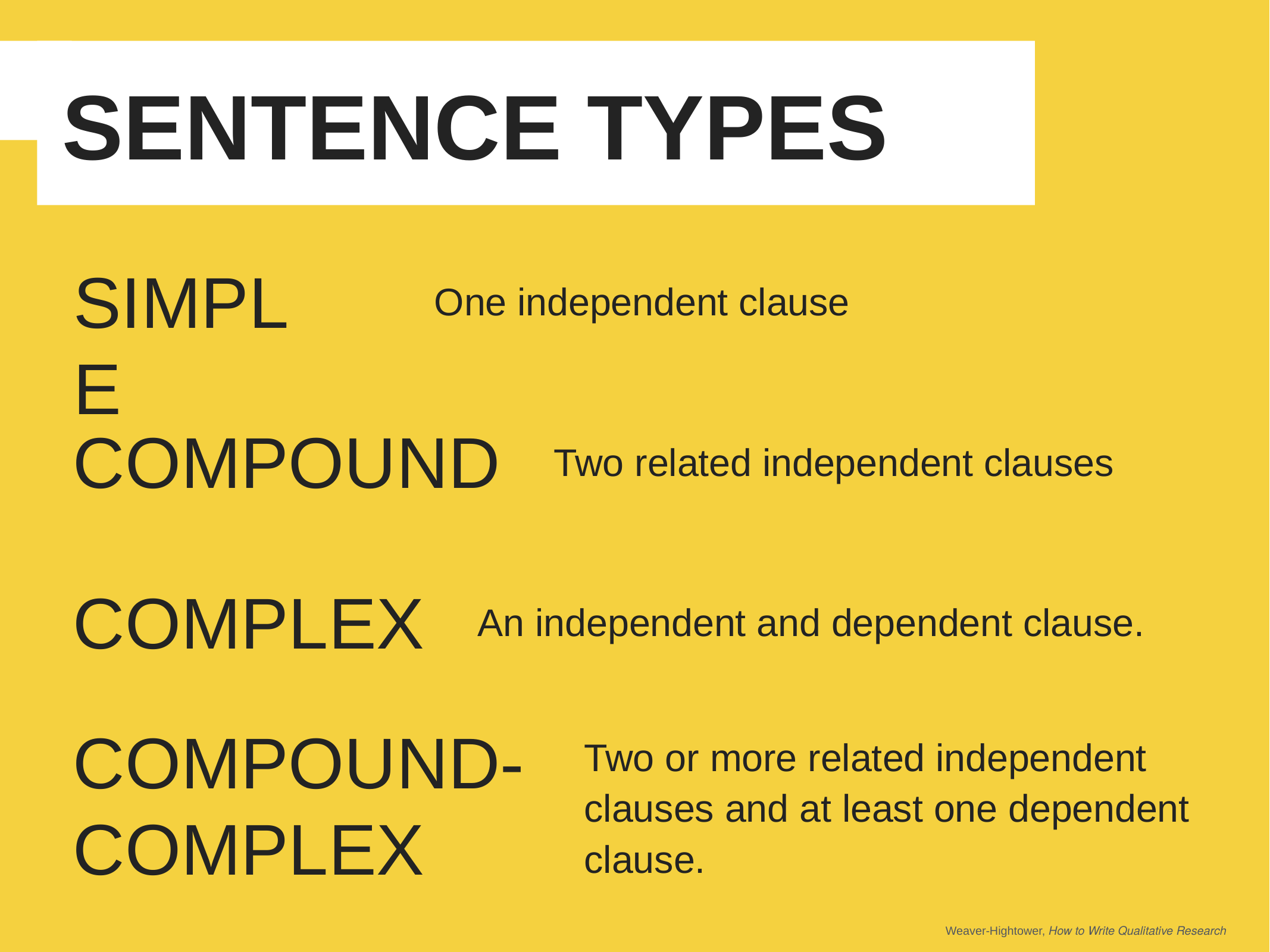

# Sentence types
Simple
One independent clause
Compound
Two related independent clauses
Complex
An independent and dependent clause.
Compound-Complex
Two or more related independent clauses and at least one dependent clause.